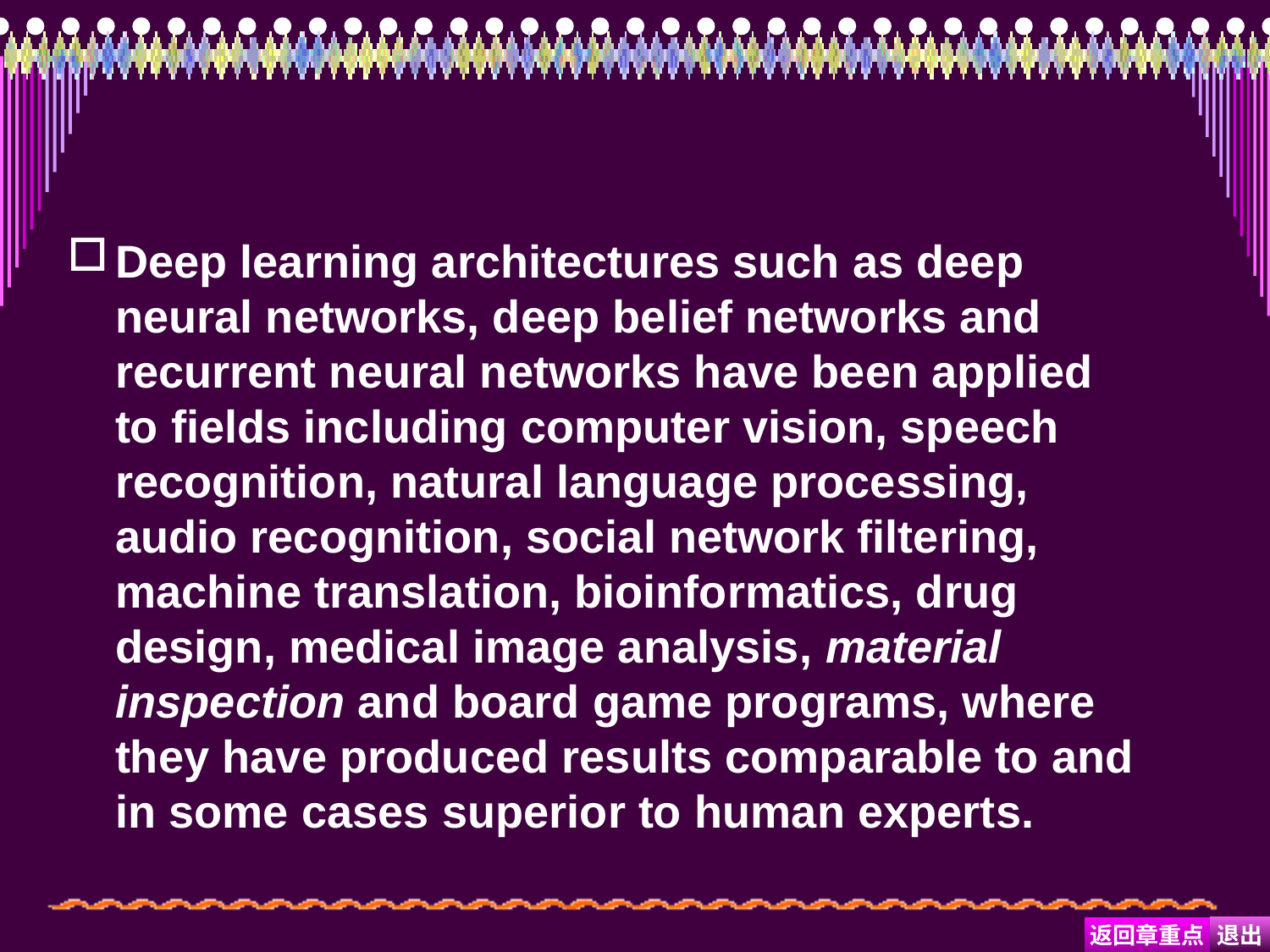

#
Deep learning architectures such as deep neural networks, deep belief networks and recurrent neural networks have been applied to fields including computer vision, speech recognition, natural language processing, audio recognition, social network filtering, machine translation, bioinformatics, drug design, medical image analysis, material inspection and board game programs, where they have produced results comparable to and in some cases superior to human experts.